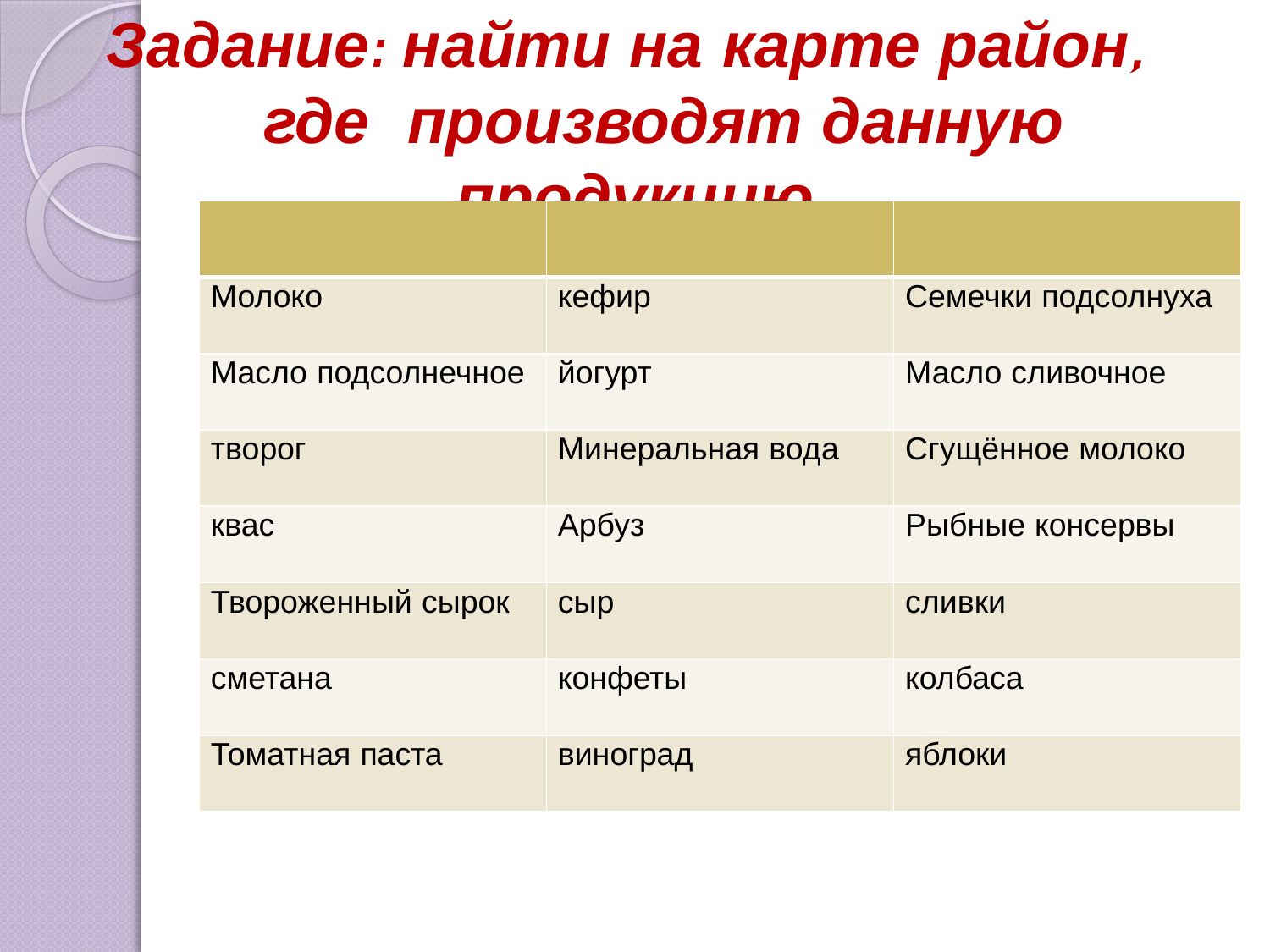

# Задание: найти на карте район, где  производят данную продукцию
|  |  |  |
| --- | --- | --- |
| Молоко | кефир | Семечки подсолнуха |
| Масло подсолнечное | йогурт | Масло сливочное |
| творог | Минеральная вода | Сгущённое молоко |
| квас | Арбуз | Рыбные консервы |
| Твороженный сырок | сыр | сливки |
| сметана | конфеты | колбаса |
| Томатная паста | виноград | яблоки |